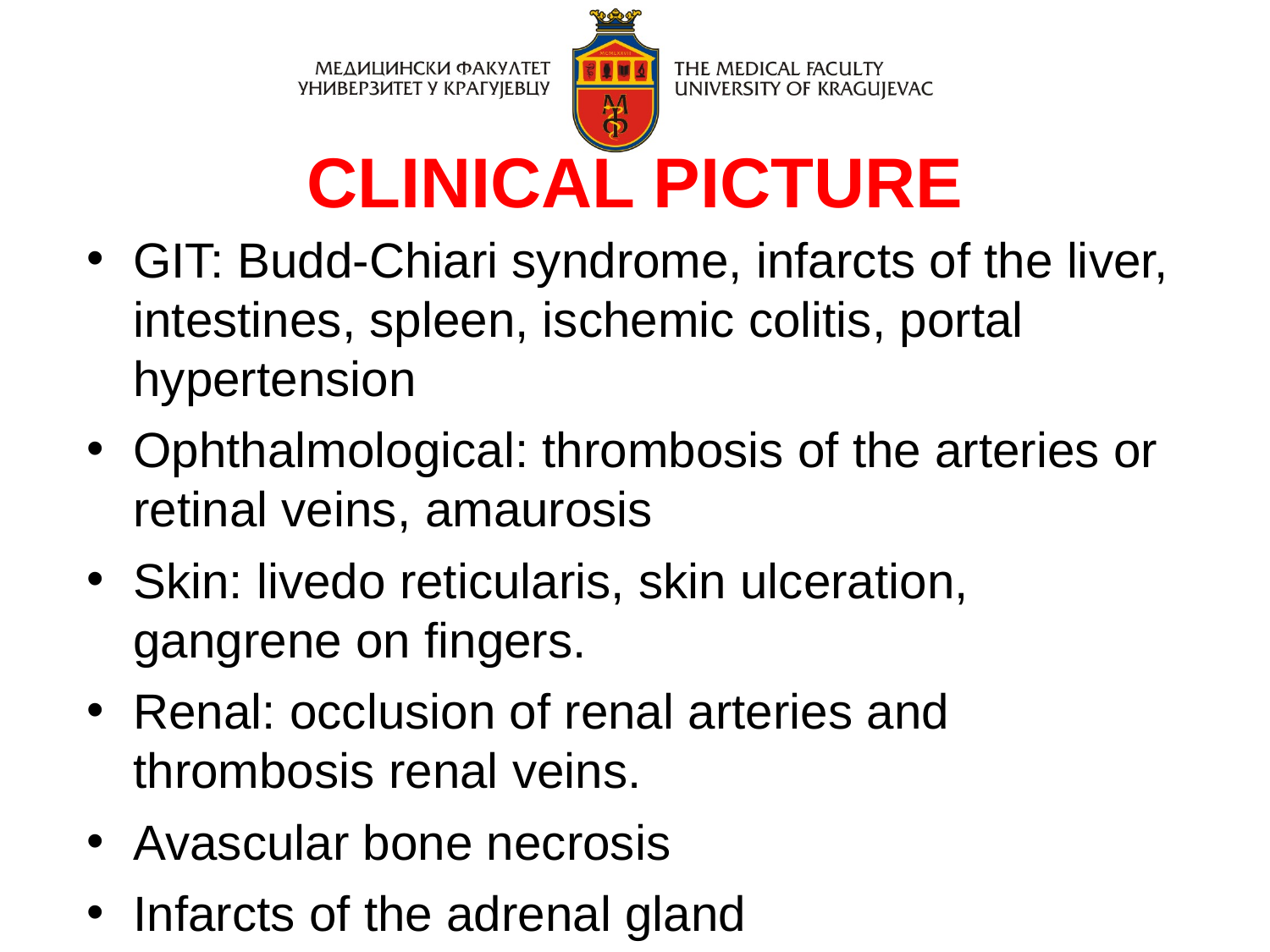

CLINICAL PICTURE
GIT: Budd-Chiari syndrome, infarcts of the liver, intestines, spleen, ischemic colitis, portal hypertension
Ophthalmological: thrombosis of the arteries or retinal veins, amaurosis
Skin: livedo reticularis, skin ulceration, gangrene on fingers.
Renal: occlusion of renal arteries and thrombosis renal veins.
Avascular bone necrosis
Infarcts of the adrenal gland